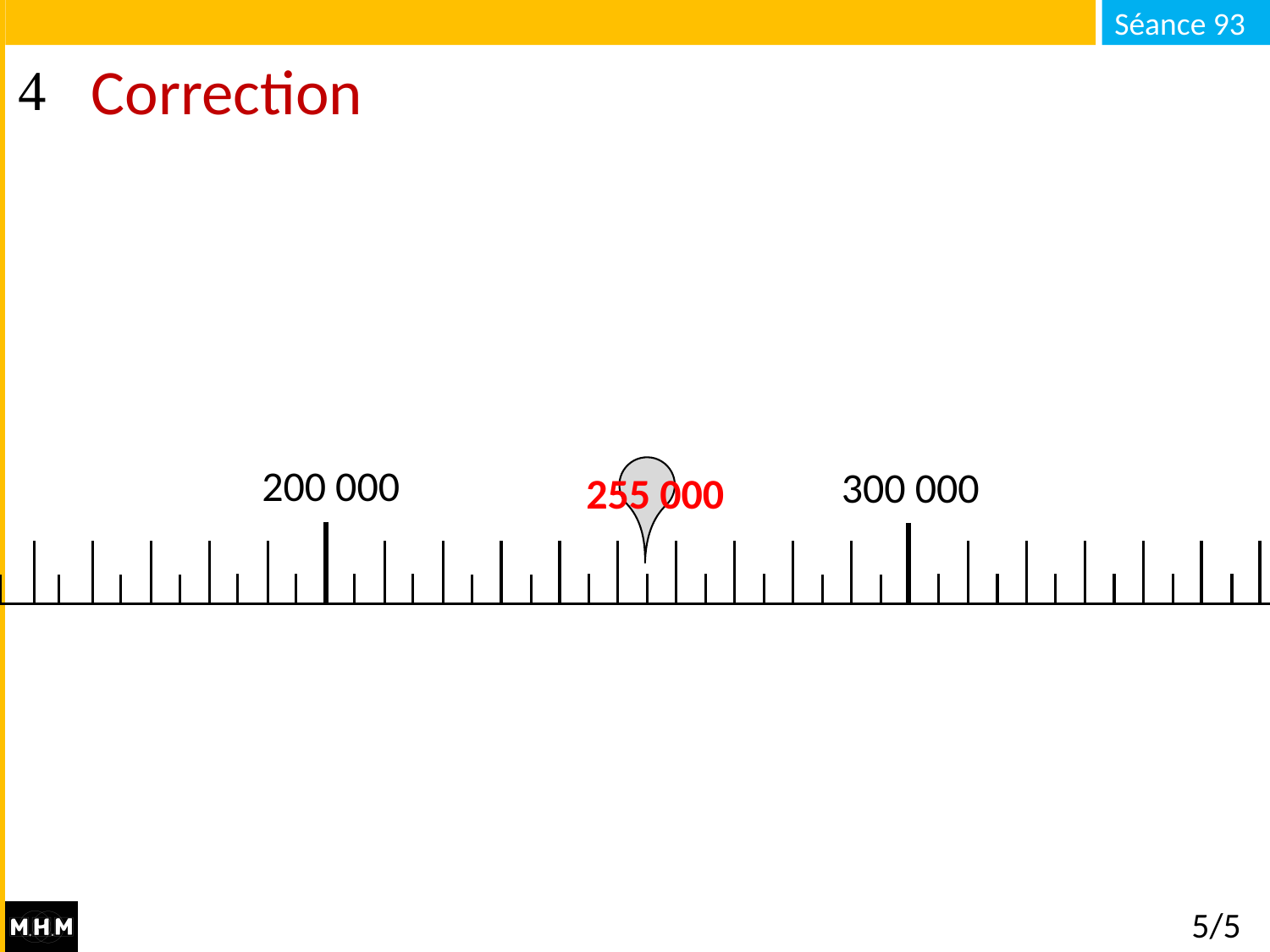

# Correction
200 000
300 000

255 000
5/5